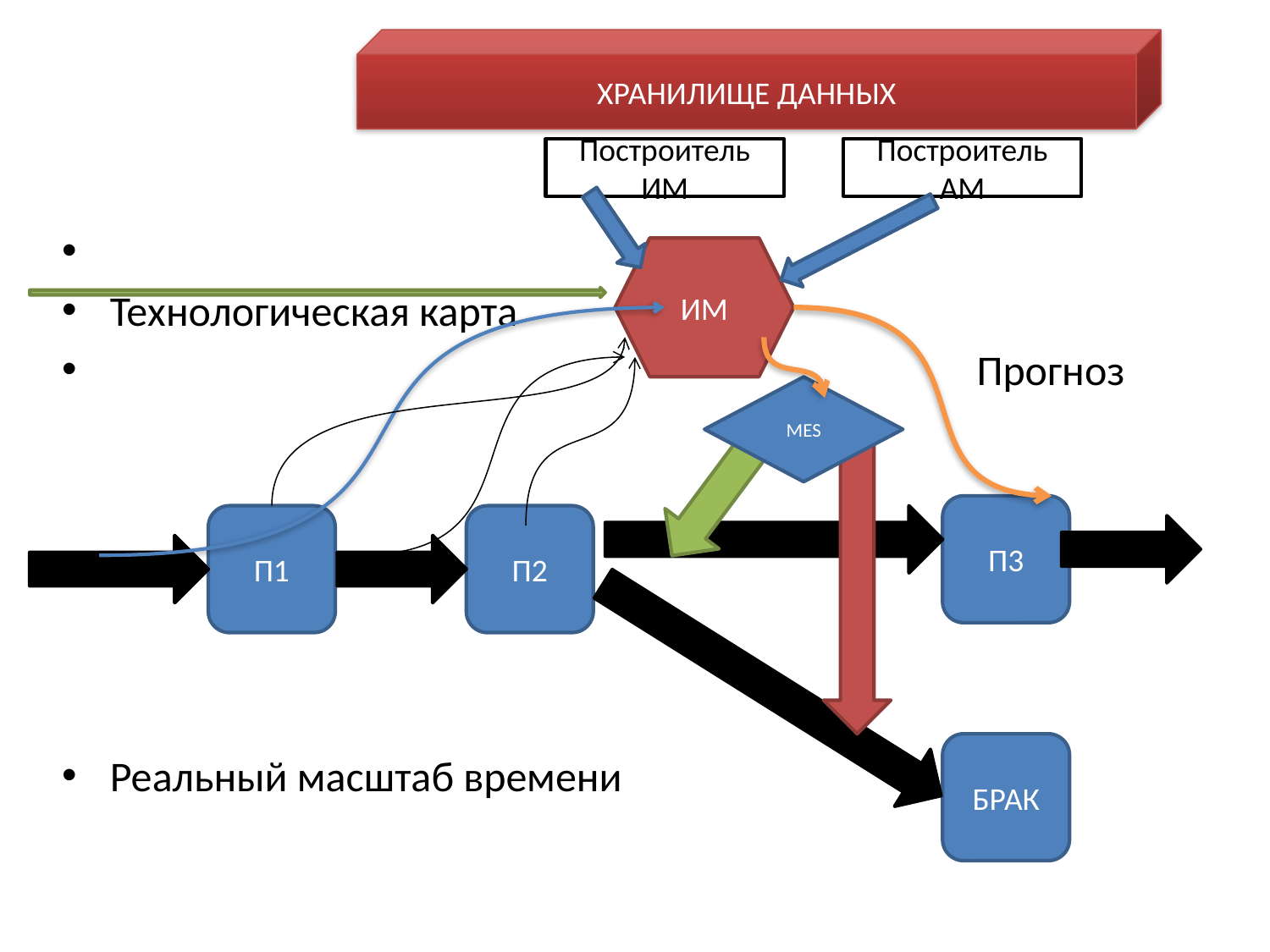

ХРАНИЛИЩЕ ДАННЫХ
#

Построитель ИМ
Построитель АМ

Технологическая карта
                                                                                           Прогноз

Реальный масштаб времени
ИМ

MES

П3
П1
П2

БРАК